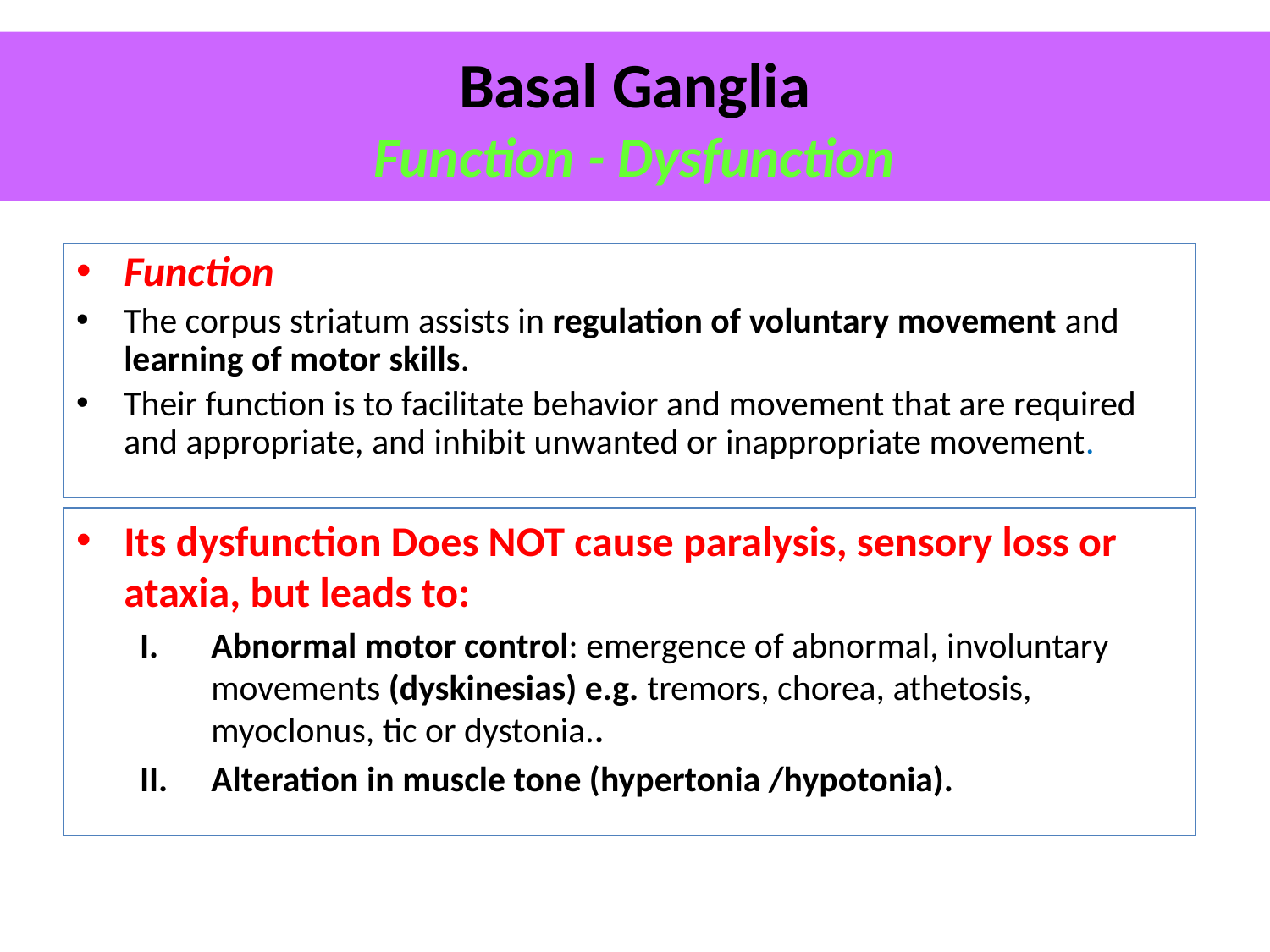

# Basal Ganglia Function - Dysfunction
Function
The corpus striatum assists in regulation of voluntary movement and learning of motor skills.
Their function is to facilitate behavior and movement that are required and appropriate, and inhibit unwanted or inappropriate movement.

Its dysfunction Does NOT cause paralysis, sensory loss or ataxia, but leads to:
Abnormal motor control: emergence of abnormal, involuntary movements (dyskinesias) e.g. tremors, chorea, athetosis, myoclonus, tic or dystonia..
Alteration in muscle tone (hypertonia /hypotonia).